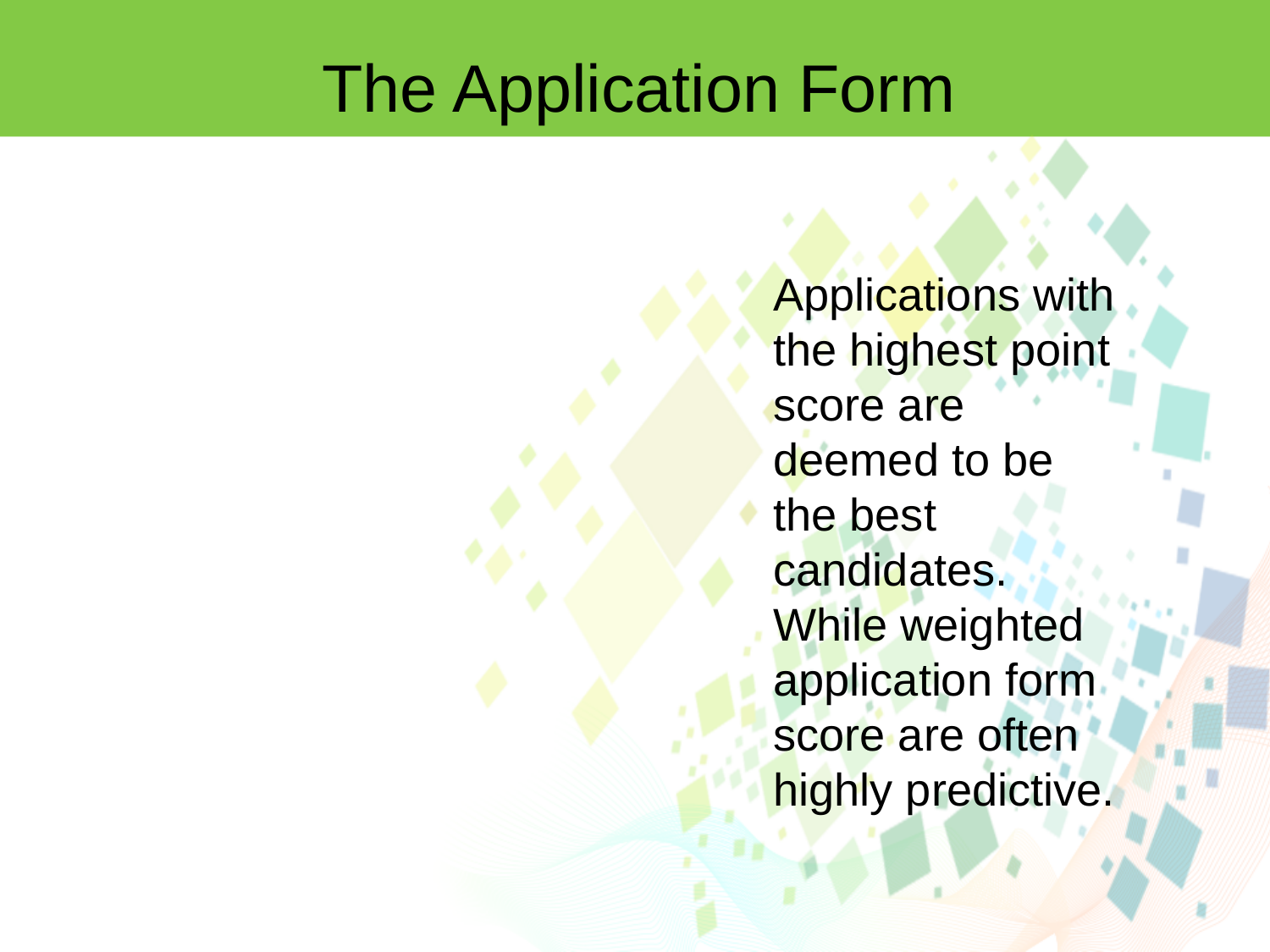

The Application Form
Applications with the highest point score are deemed to be the best candidates.
While weighted application form score are often highly predictive.